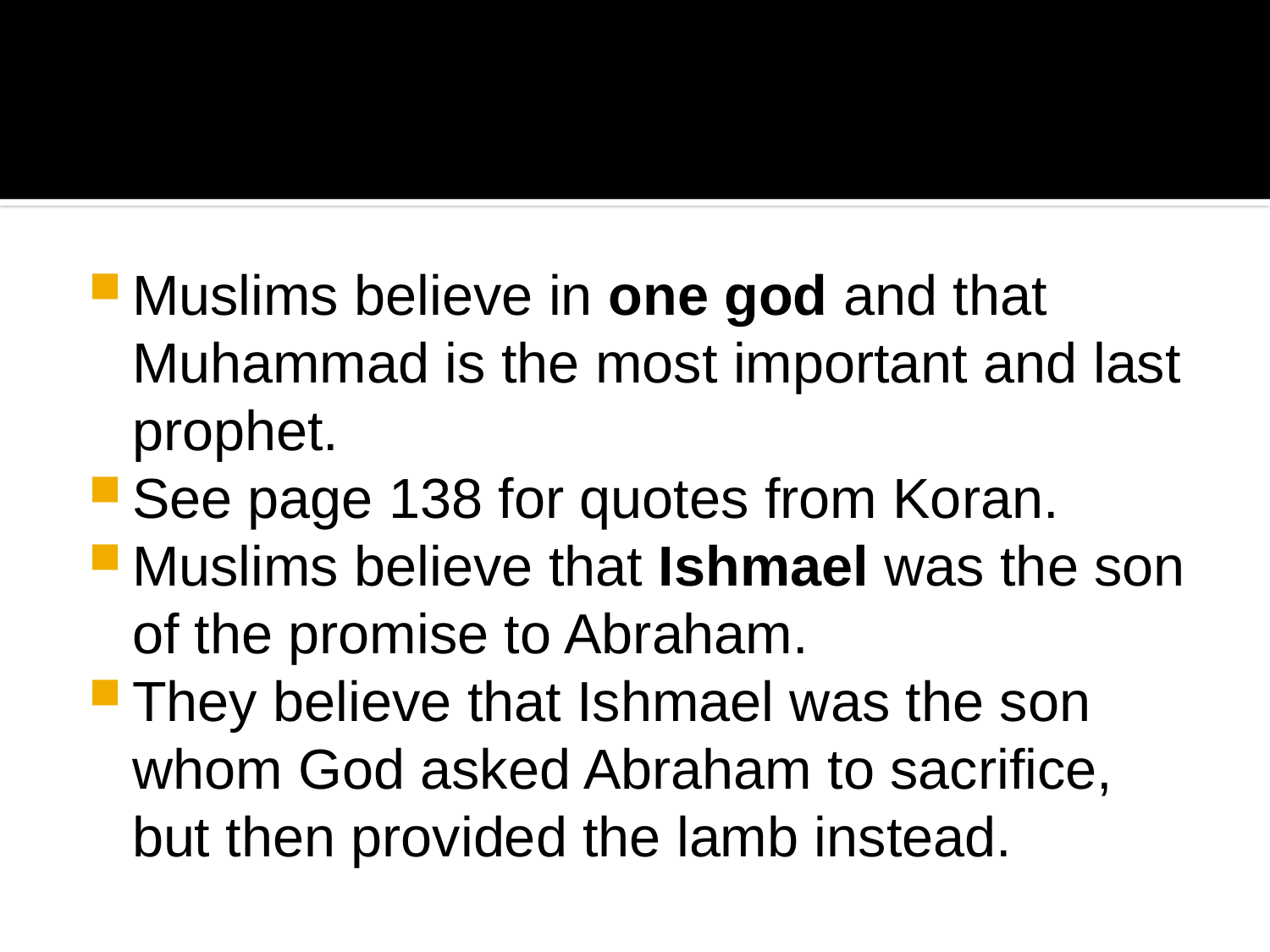

#
Muslims believe in one god and that Muhammad is the most important and last prophet.
See page 138 for quotes from Koran.
Muslims believe that Ishmael was the son of the promise to Abraham.
They believe that Ishmael was the son whom God asked Abraham to sacrifice, but then provided the lamb instead.